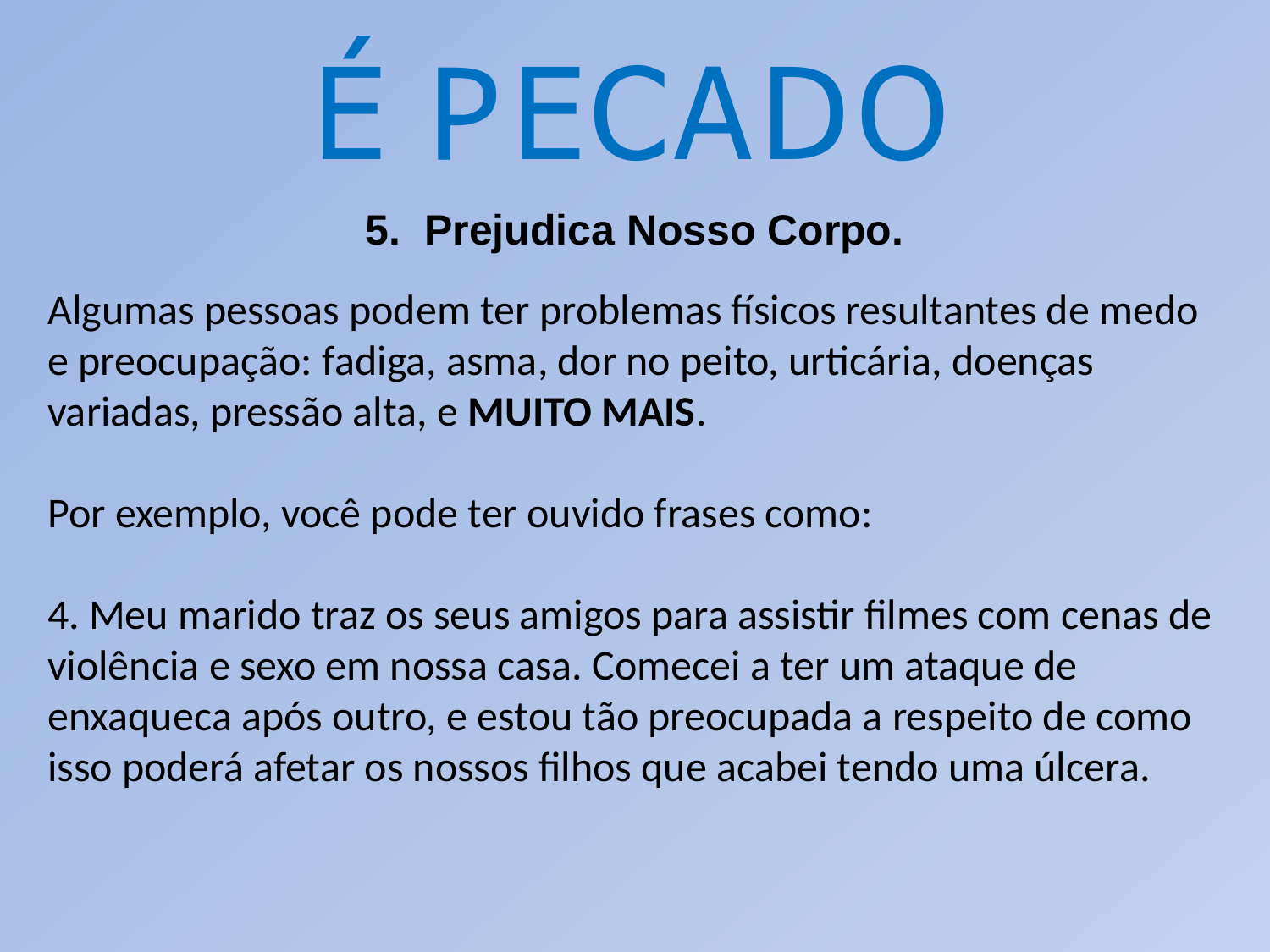

É PECADO

5.  Prejudica Nosso Corpo.

Algumas pessoas podem ter problemas físicos resultantes de medo e preocupação: fadiga, asma, dor no peito, urticária, doenças variadas, pressão alta, e MUITO MAIS.

Por exemplo, você pode ter ouvido frases como:

4. Meu marido traz os seus amigos para assistir filmes com cenas de violência e sexo em nossa casa. Comecei a ter um ataque de enxaqueca após outro, e estou tão preocupada a respeito de como isso poderá afetar os nossos filhos que acabei tendo uma úlcera.